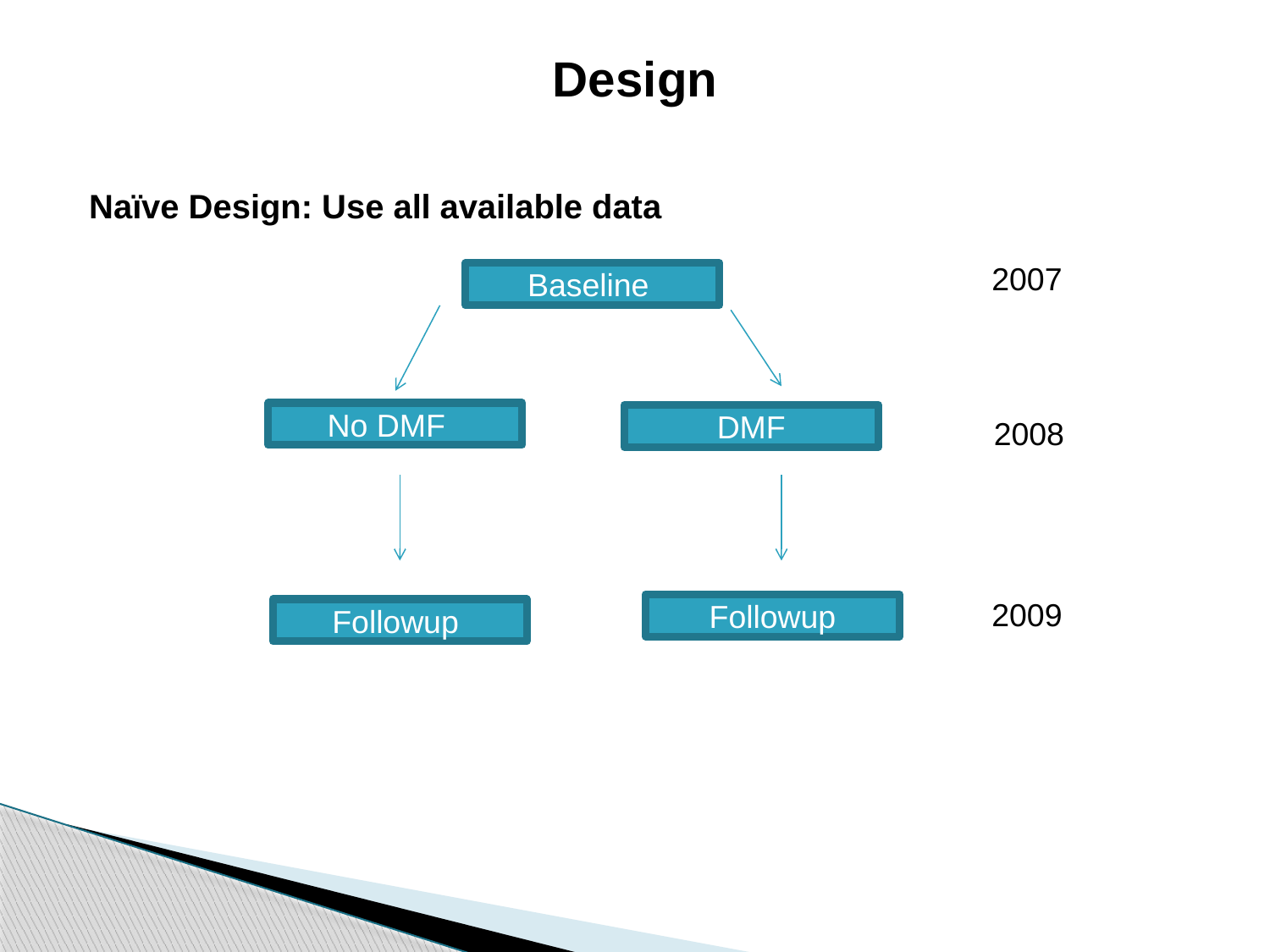

# Design
Naïve Design: Use all available data

2007
Baseline
No DMF
DMF
2008
2009
Followup
Followup